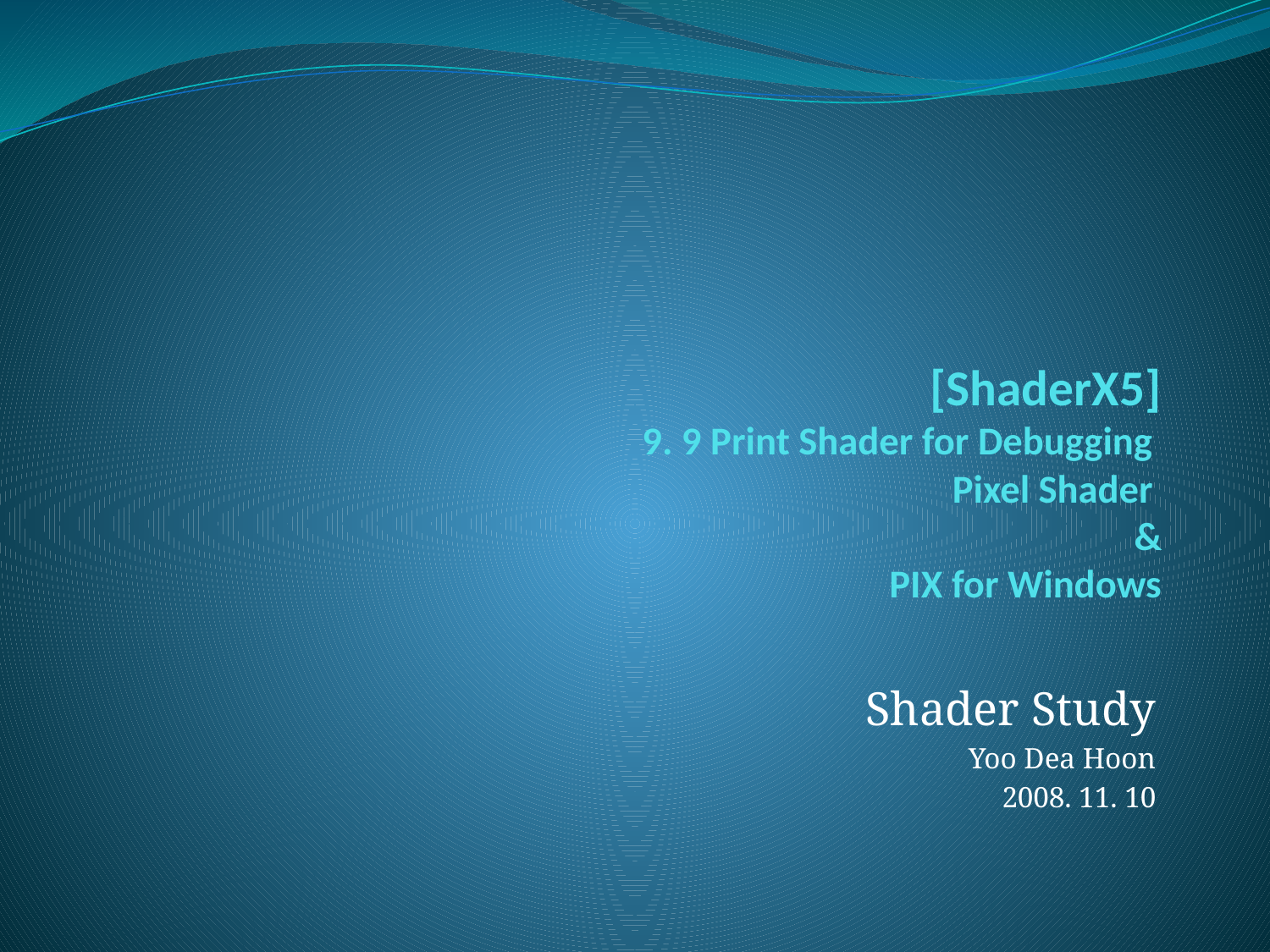

# [ShaderX5] 9. 9 Print Shader for Debugging Pixel Shader & PIX for Windows

Shader Study
Yoo Dea Hoon
2008. 11. 10